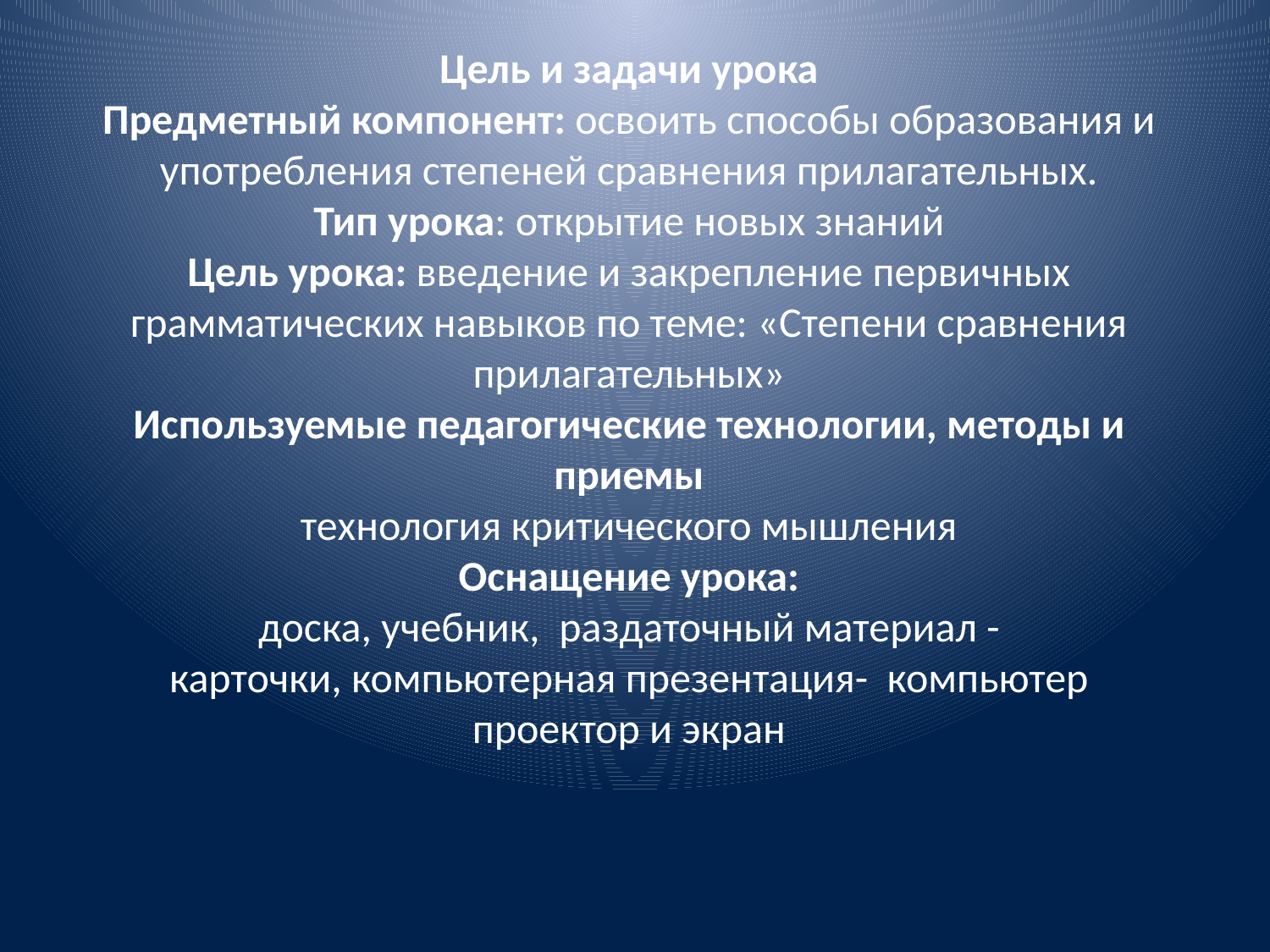

# Цель и задачи урока Предметный компонент: освоить способы образования и употребления степеней сравнения прилагательных. Тип урока: открытие новых знаний Цель урока: введение и закрепление первичных грамматических навыков по теме: «Степени сравнения прилагательных» Используемые педагогические технологии, методы и приемы технология критического мышления Оснащение урока: доска, учебник,  раздаточный материал - карточки, компьютерная презентация-  компьютер проектор и экран
.